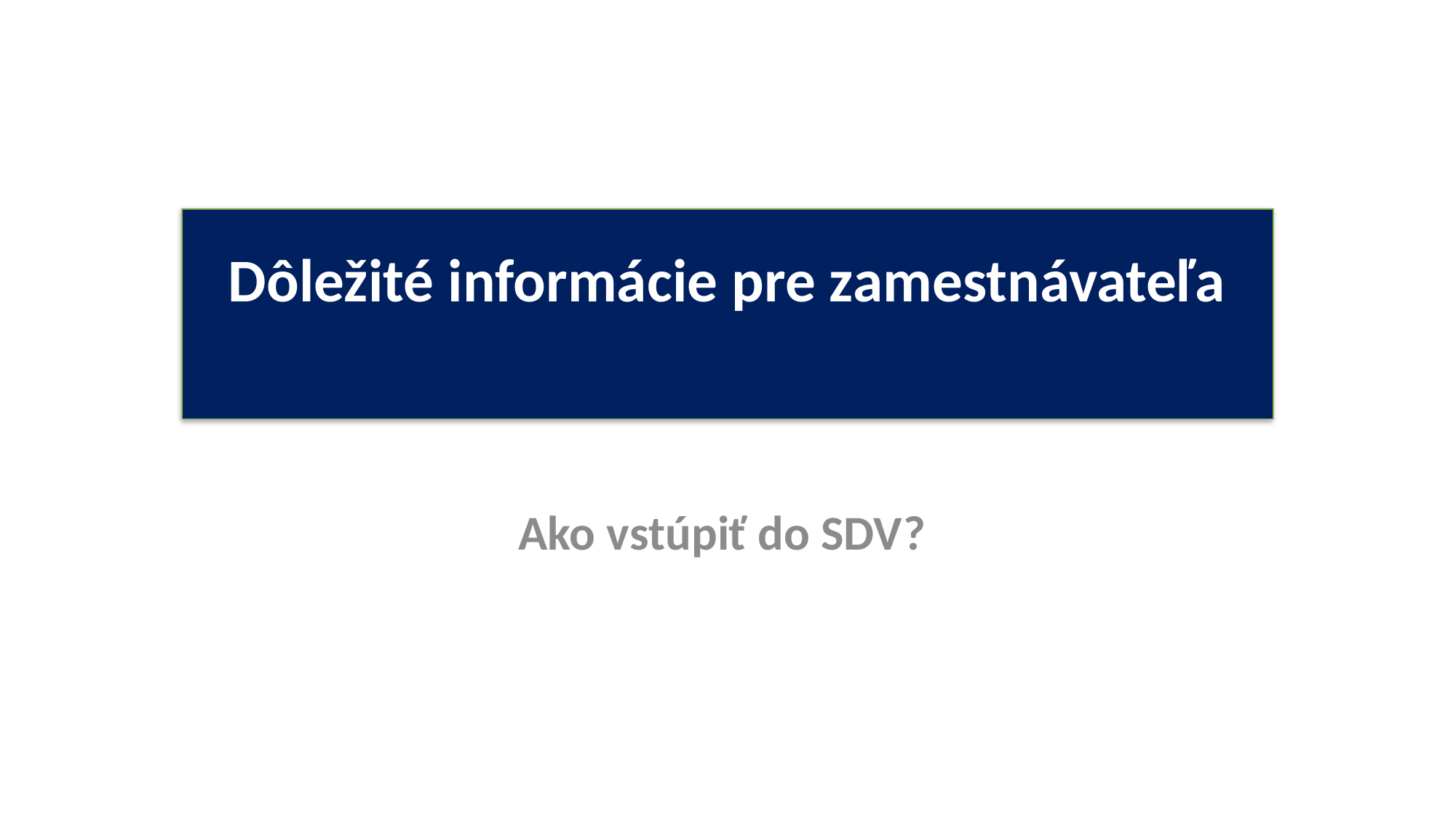

# Dôležité informácie pre zamestnávateľa
Ako vstúpiť do SDV?